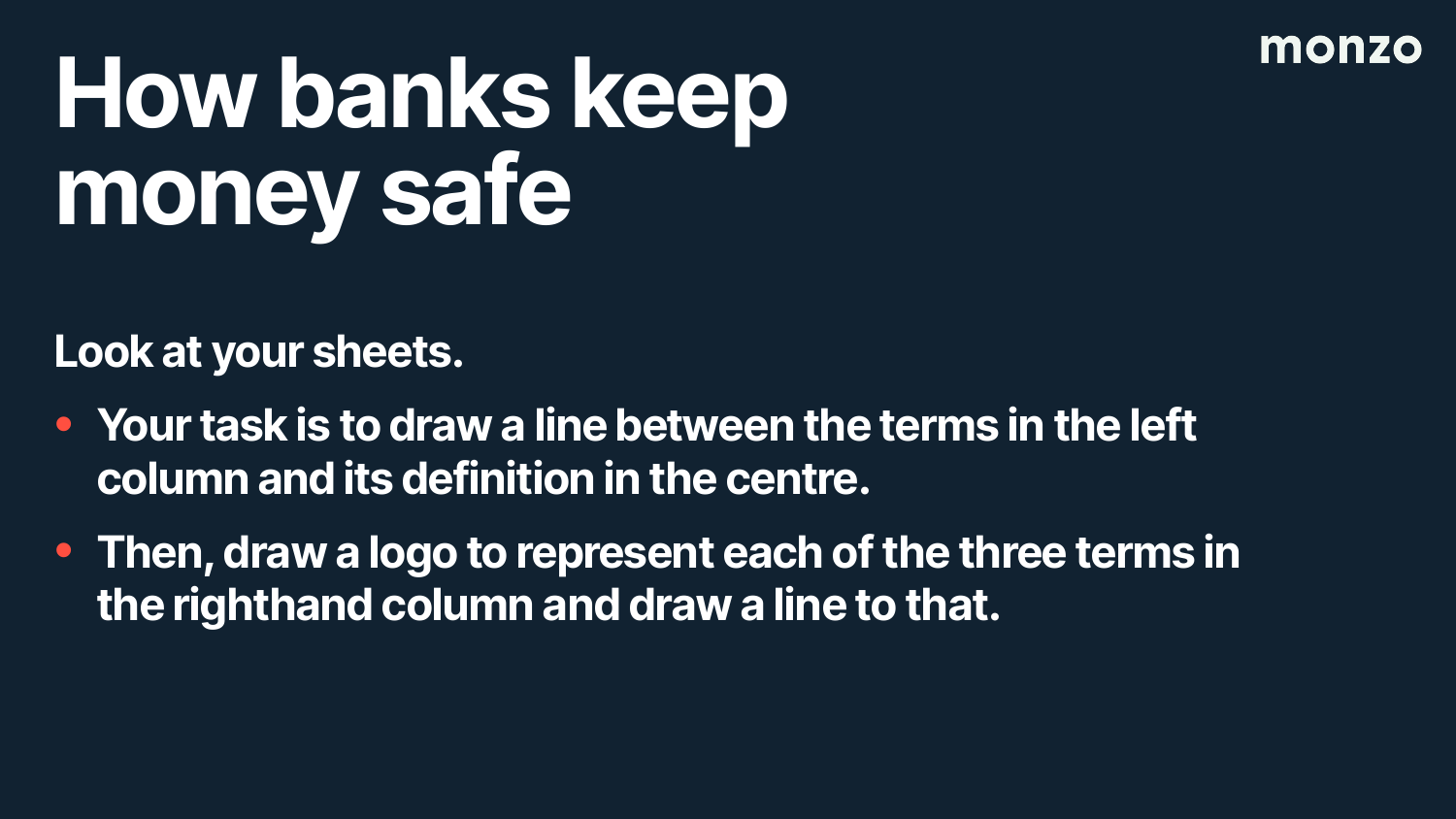

How banks keep money safe
Look at your sheets.
Your task is to draw a line between the terms in the left column and its definition in the centre.
Then, draw a logo to represent each of the three terms in the righthand column and draw a line to that.